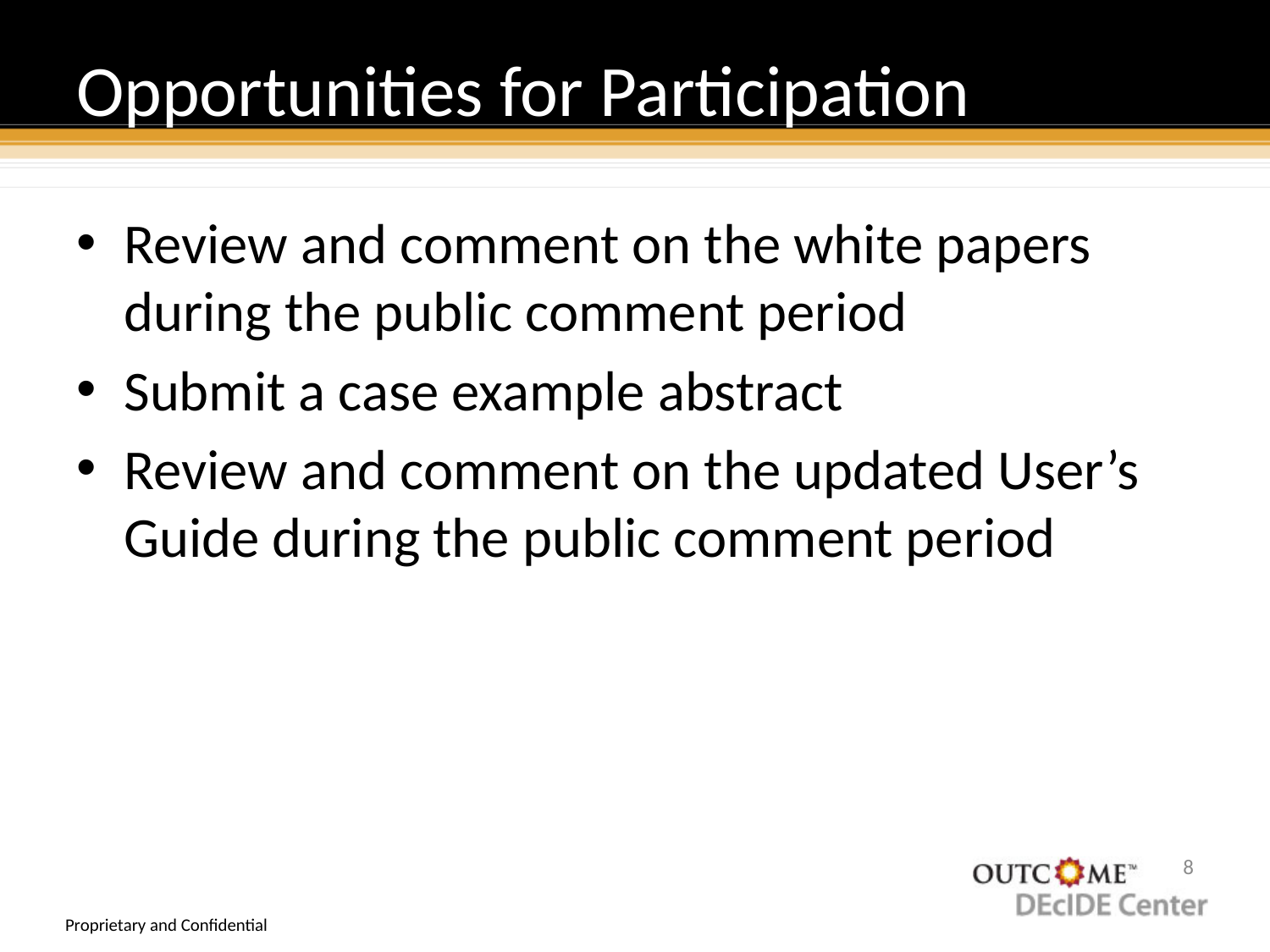

# Opportunities for Participation
Review and comment on the white papers during the public comment period
Submit a case example abstract
Review and comment on the updated User’s Guide during the public comment period
8